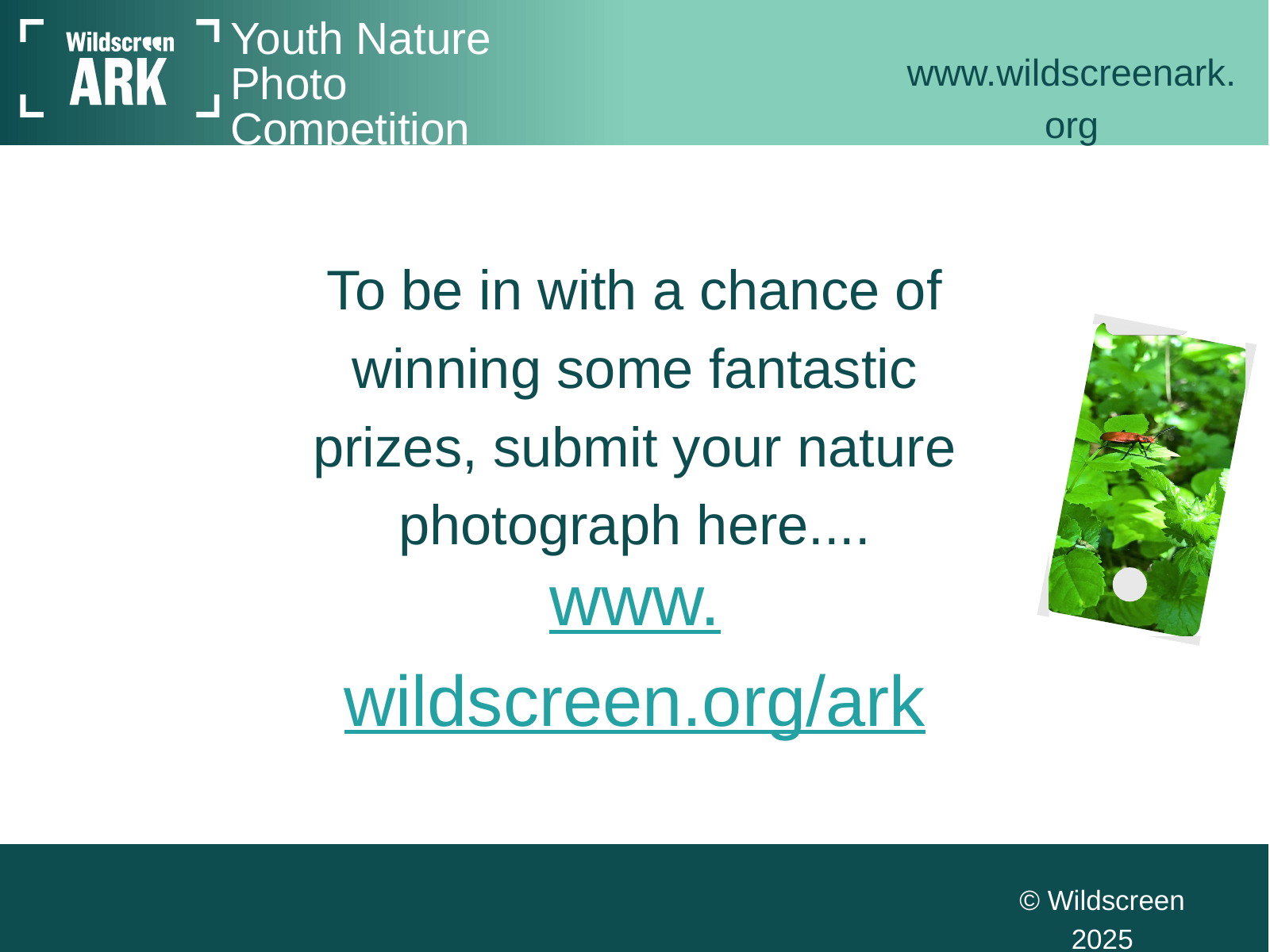

www.wildscreenark.org

Youth Nature Photo Competition
To be in with a chance of winning some fantastic prizes, submit your nature photograph here....

www.wildscreen.org/ark

© Wildscreen 2025